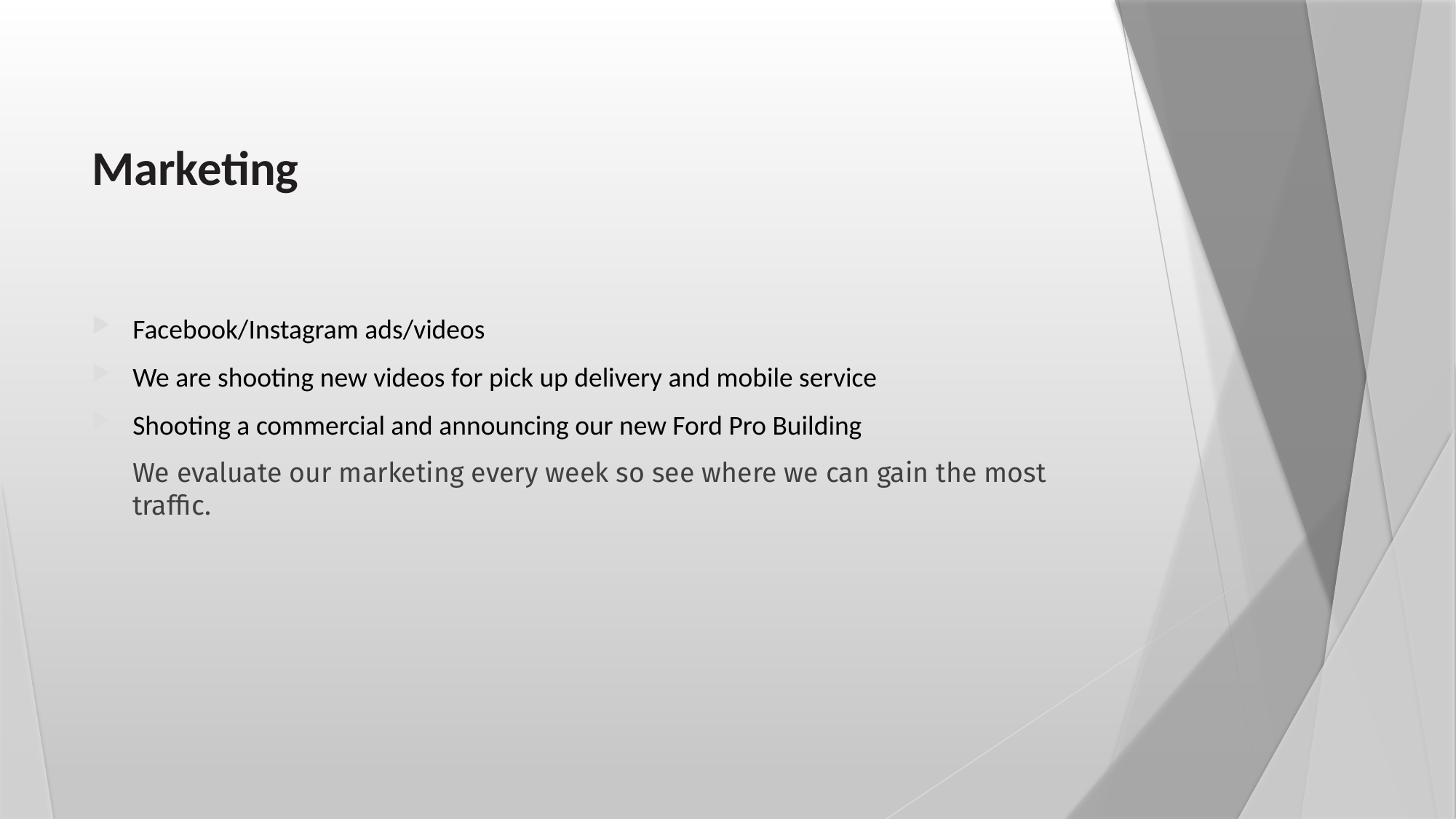

# Marketing

Facebook/Instagram ads/videos
We are shooting new videos for pick up delivery and mobile service
Shooting a commercial and announcing our new Ford Pro Building
We evaluate our marketing every week so see where we can gain the most traffic.